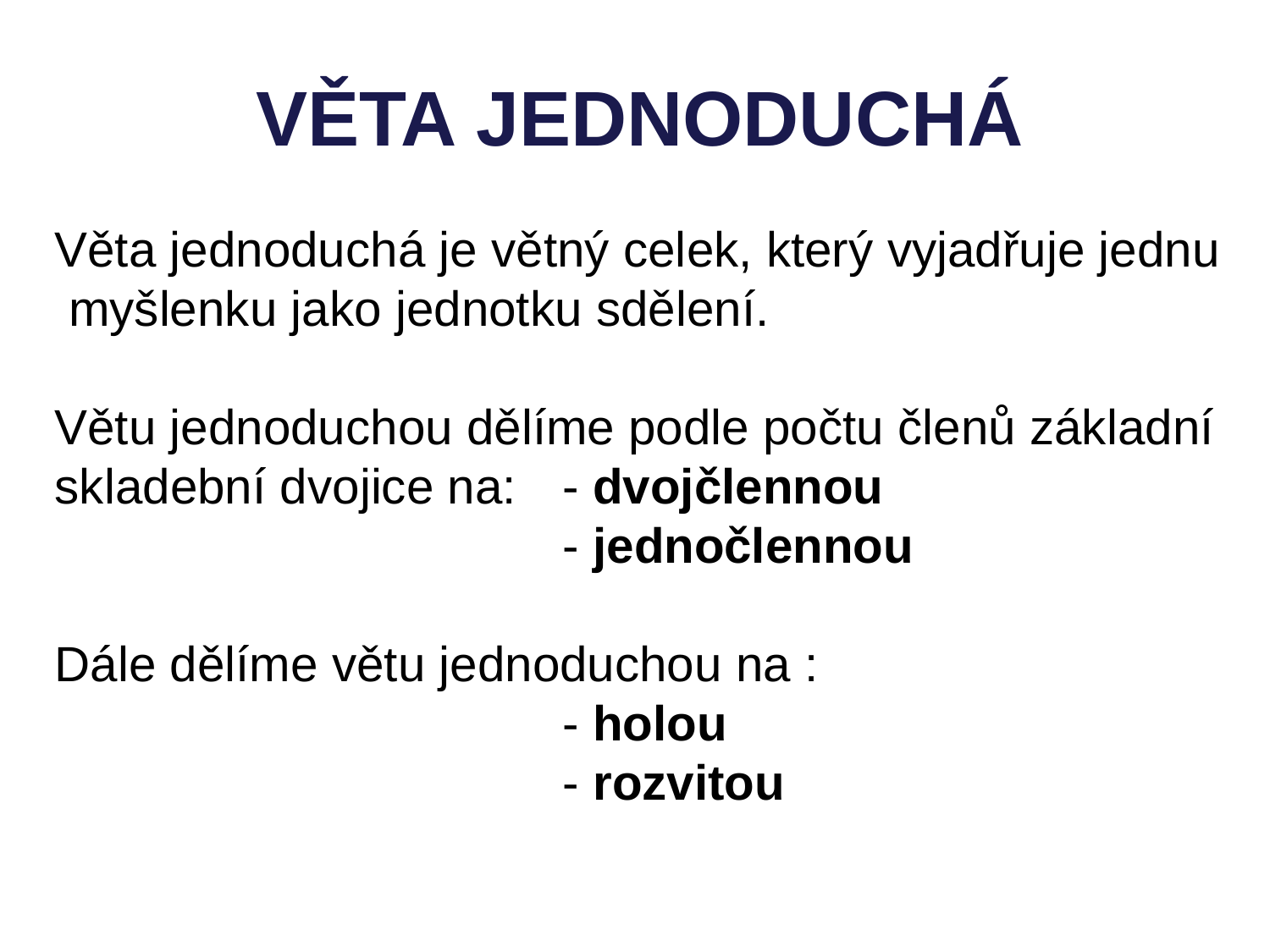

VĚTA JEDNODUCHÁ
Věta jednoduchá je větný celek, který vyjadřuje jednu  myšlenku jako jednotku sdělení.

Větu jednoduchou dělíme podle počtu členů základní skladební dvojice na: 	- dvojčlennou
				- jednočlennou

Dále dělíme větu jednoduchou na :
				- holou
				- rozvitou